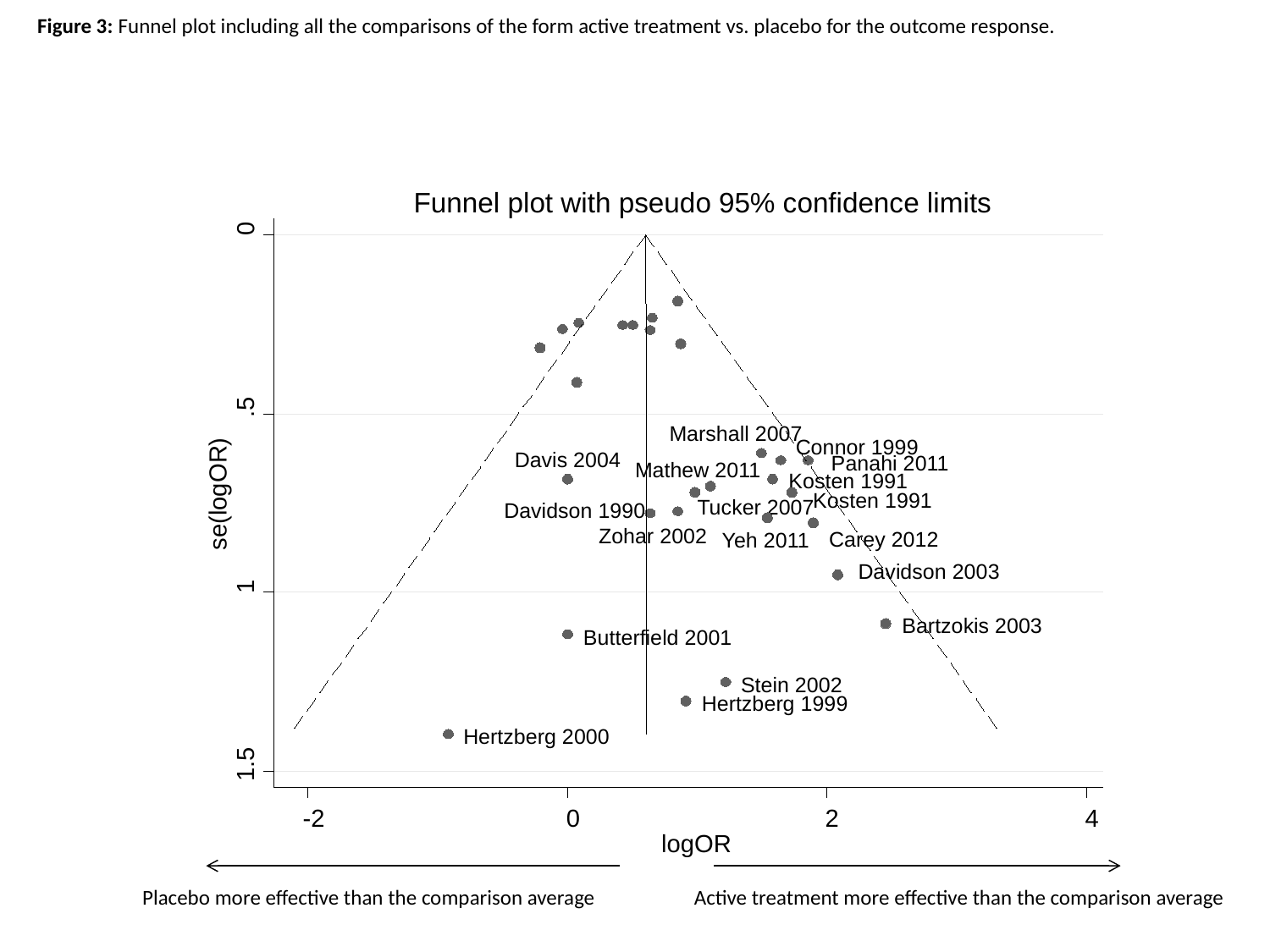

Figure 3: Funnel plot including all the comparisons of the form active treatment vs. placebo for the outcome response.
Funnel plot with pseudo 95% confidence limits
0

.5

Marshall 2007

Connor 1999
Davis 2004

Panahi 2011

Mathew 2011

Kosten 1991

se(logOR)

Kosten 1991

Tucker 2007
Davidson 1990

Zohar 2002
Carey 2012
Yeh 2011

Davidson 2003
1

Bartzokis 2003

Butterfield 2001

Stein 2002

Hertzberg 1999

Hertzberg 2000

1.5

-2
0
2
4
logOR
Placebo more effective than the comparison average
Active treatment more effective than the comparison average